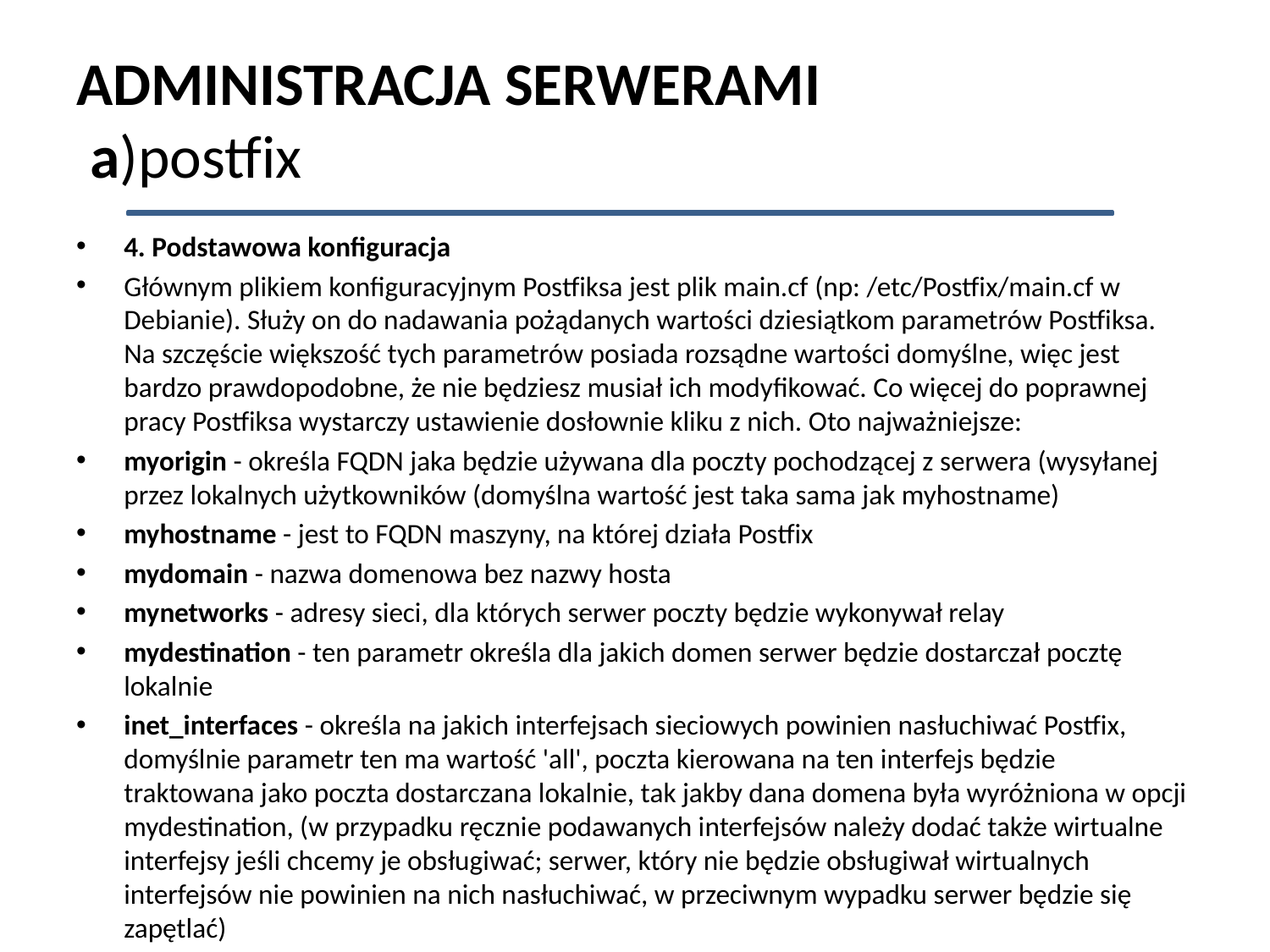

# ADMINISTRACJA SERWERAMI a)postfix

4. Podstawowa konfiguracja
Głównym plikiem konfiguracyjnym Postfiksa jest plik main.cf (np: /etc/Postfix/main.cf w Debianie). Służy on do nadawania pożądanych wartości dziesiątkom parametrów Postfiksa. Na szczęście większość tych parametrów posiada rozsądne wartości domyślne, więc jest bardzo prawdopodobne, że nie będziesz musiał ich modyfikować. Co więcej do poprawnej pracy Postfiksa wystarczy ustawienie dosłownie kliku z nich. Oto najważniejsze:
myorigin - określa FQDN jaka będzie używana dla poczty pochodzącej z serwera (wysyłanej przez lokalnych użytkowników (domyślna wartość jest taka sama jak myhostname)
myhostname - jest to FQDN maszyny, na której działa Postfix
mydomain - nazwa domenowa bez nazwy hosta
mynetworks - adresy sieci, dla których serwer poczty będzie wykonywał relay
mydestination - ten parametr określa dla jakich domen serwer będzie dostarczał pocztę lokalnie
inet_interfaces - określa na jakich interfejsach sieciowych powinien nasłuchiwać Postfix, domyślnie parametr ten ma wartość 'all', poczta kierowana na ten interfejs będzie traktowana jako poczta dostarczana lokalnie, tak jakby dana domena była wyróżniona w opcji mydestination, (w przypadku ręcznie podawanych interfejsów należy dodać także wirtualne interfejsy jeśli chcemy je obsługiwać; serwer, który nie będzie obsługiwał wirtualnych interfejsów nie powinien na nich nasłuchiwać, w przeciwnym wypadku serwer będzie się zapętlać)